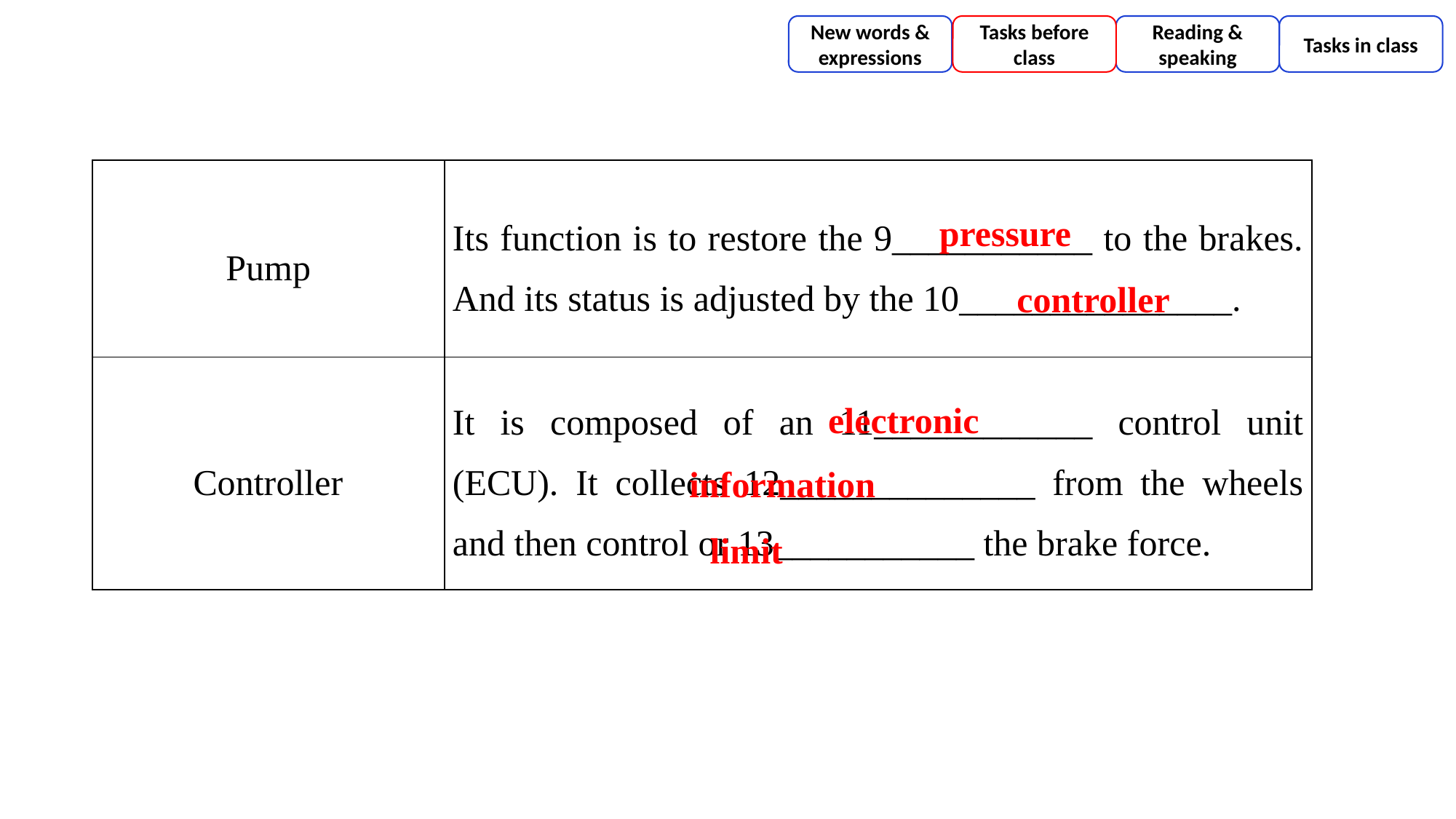

New words & expressions
Tasks before class
Reading & speaking
Tasks in class
| Pump | Its function is to restore the 9\_\_\_\_\_\_\_\_\_\_\_ to the brakes. And its status is adjusted by the 10\_\_\_\_\_\_\_\_\_\_\_\_\_\_\_. |
| --- | --- |
| Controller | It is composed of an 11\_\_\_\_\_\_\_\_\_\_\_\_ control unit (ECU). It collects 12\_\_\_\_\_\_\_\_\_\_\_\_\_\_ from the wheels and then control or 13\_\_\_\_\_\_\_\_\_\_\_ the brake force. |
pressure
controller
electronic
information
limit